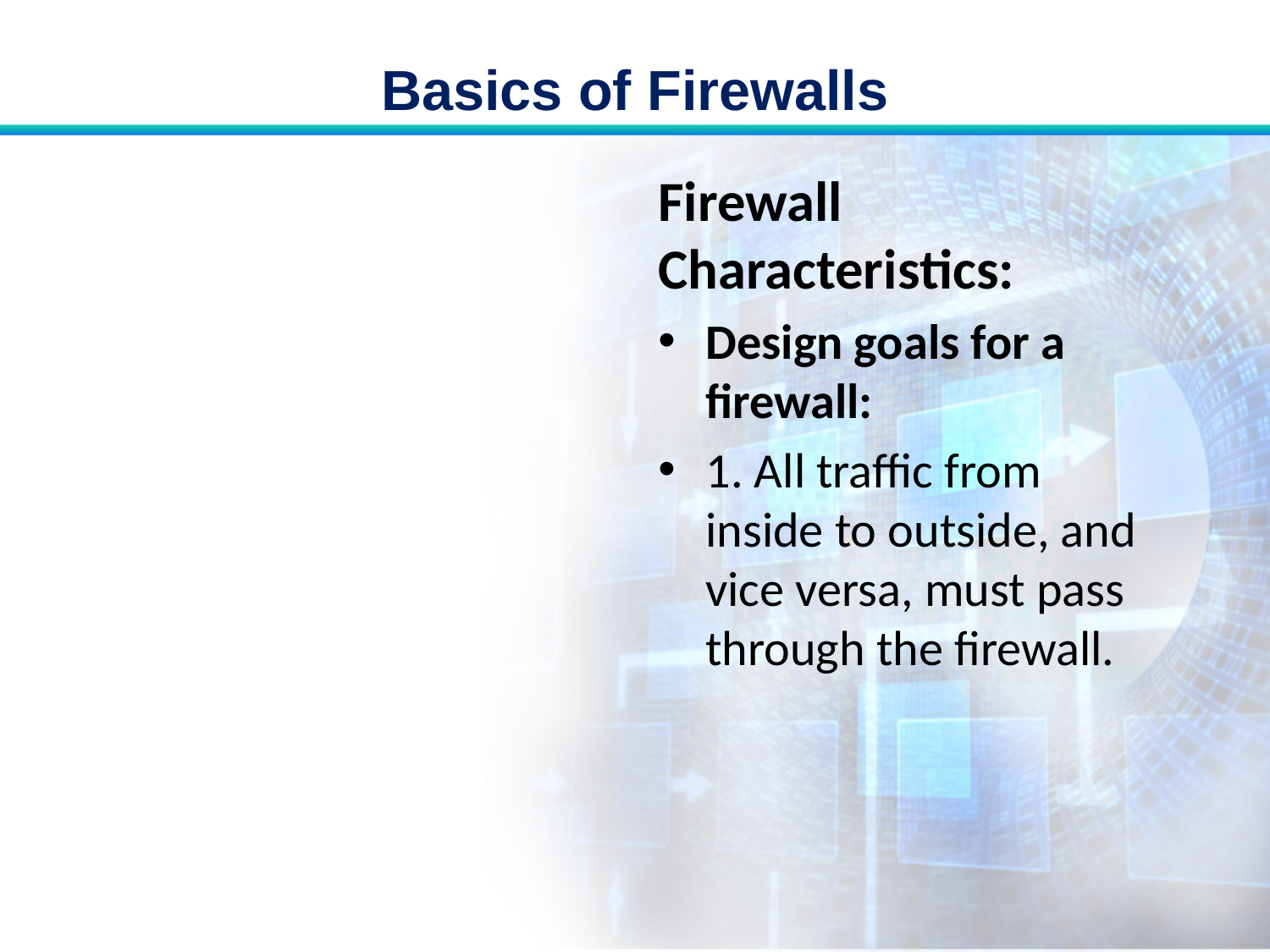

# Basics of Firewalls
Firewall Characteristics:
Design goals for a firewall:
1. All traffic from inside to outside, and vice versa, must pass through the firewall.